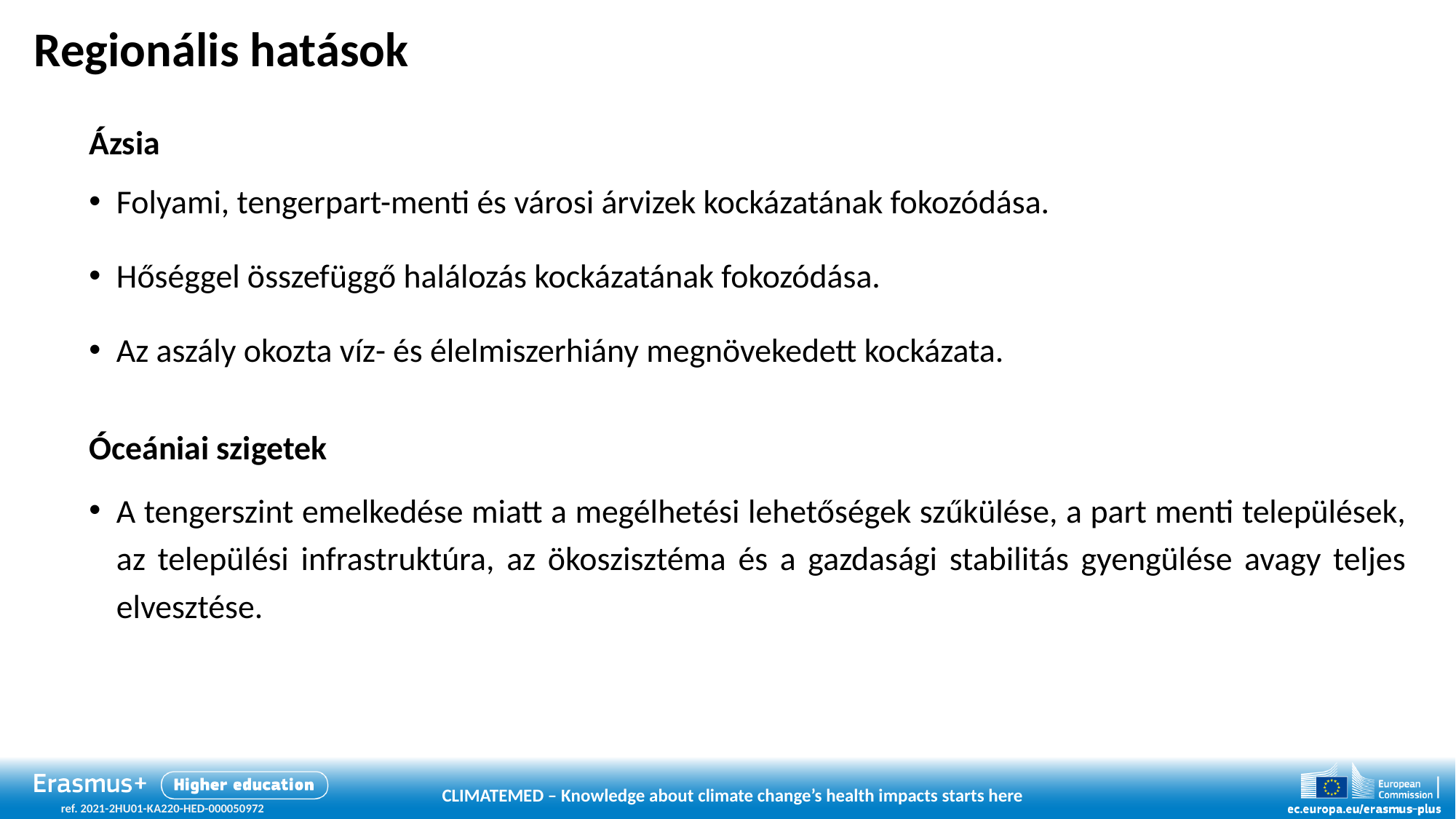

# Regionális hatások
Ázsia
Folyami, tengerpart-menti és városi árvizek kockázatának fokozódása.
Hőséggel összefüggő halálozás kockázatának fokozódása.
Az aszály okozta víz- és élelmiszerhiány megnövekedett kockázata.
Óceániai szigetek
A tengerszint emelkedése miatt a megélhetési lehetőségek szűkülése, a part menti települések, az települési infrastruktúra, az ökoszisztéma és a gazdasági stabilitás gyengülése avagy teljes elvesztése.